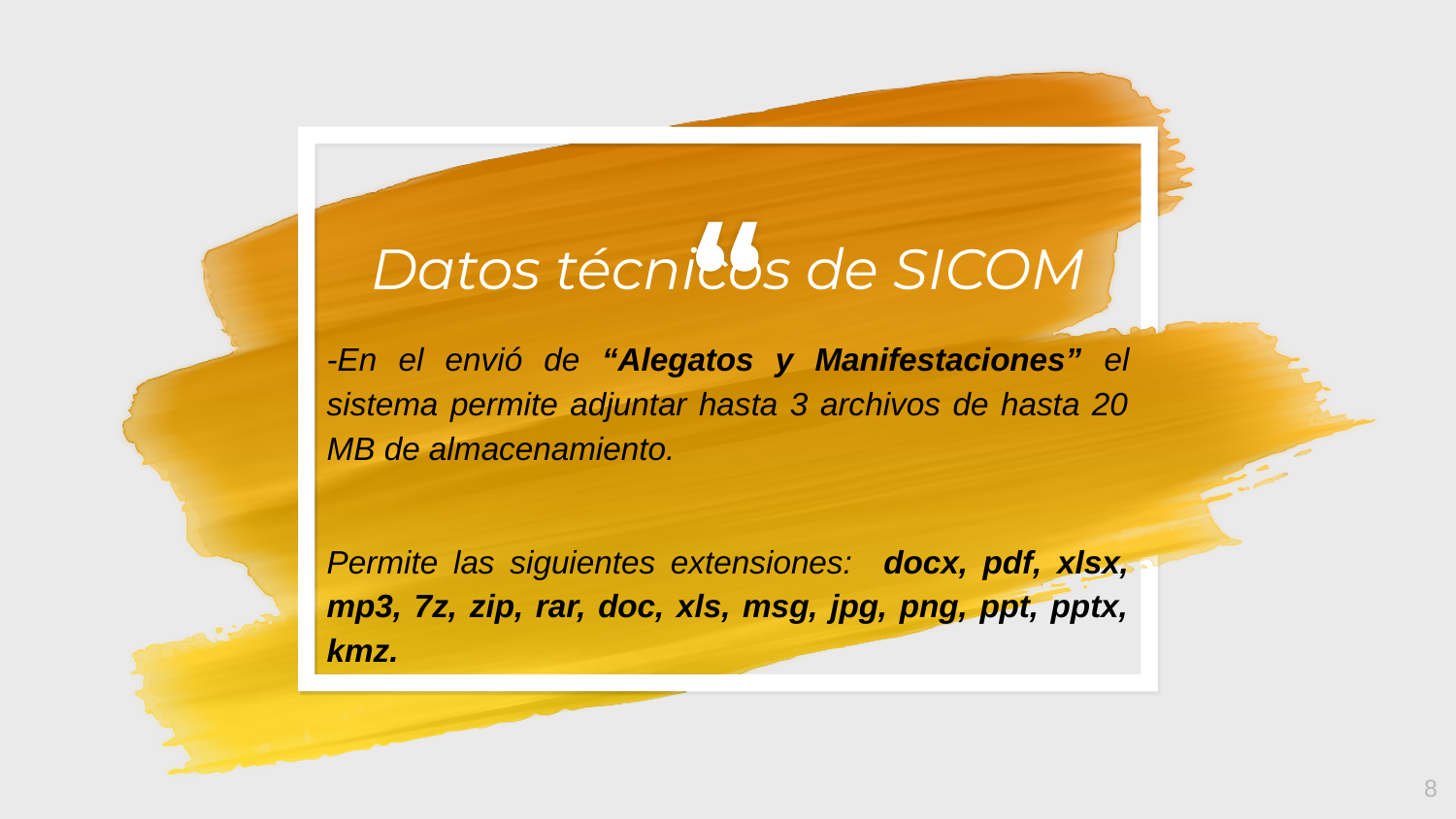

Datos técnicos de SICOM
-En el envió de “Alegatos y Manifestaciones” el sistema permite adjuntar hasta 3 archivos de hasta 20 MB de almacenamiento.

Permite las siguientes extensiones:  docx, pdf, xlsx, mp3, 7z, zip, rar, doc, xls, msg, jpg, png, ppt, pptx, kmz.

8